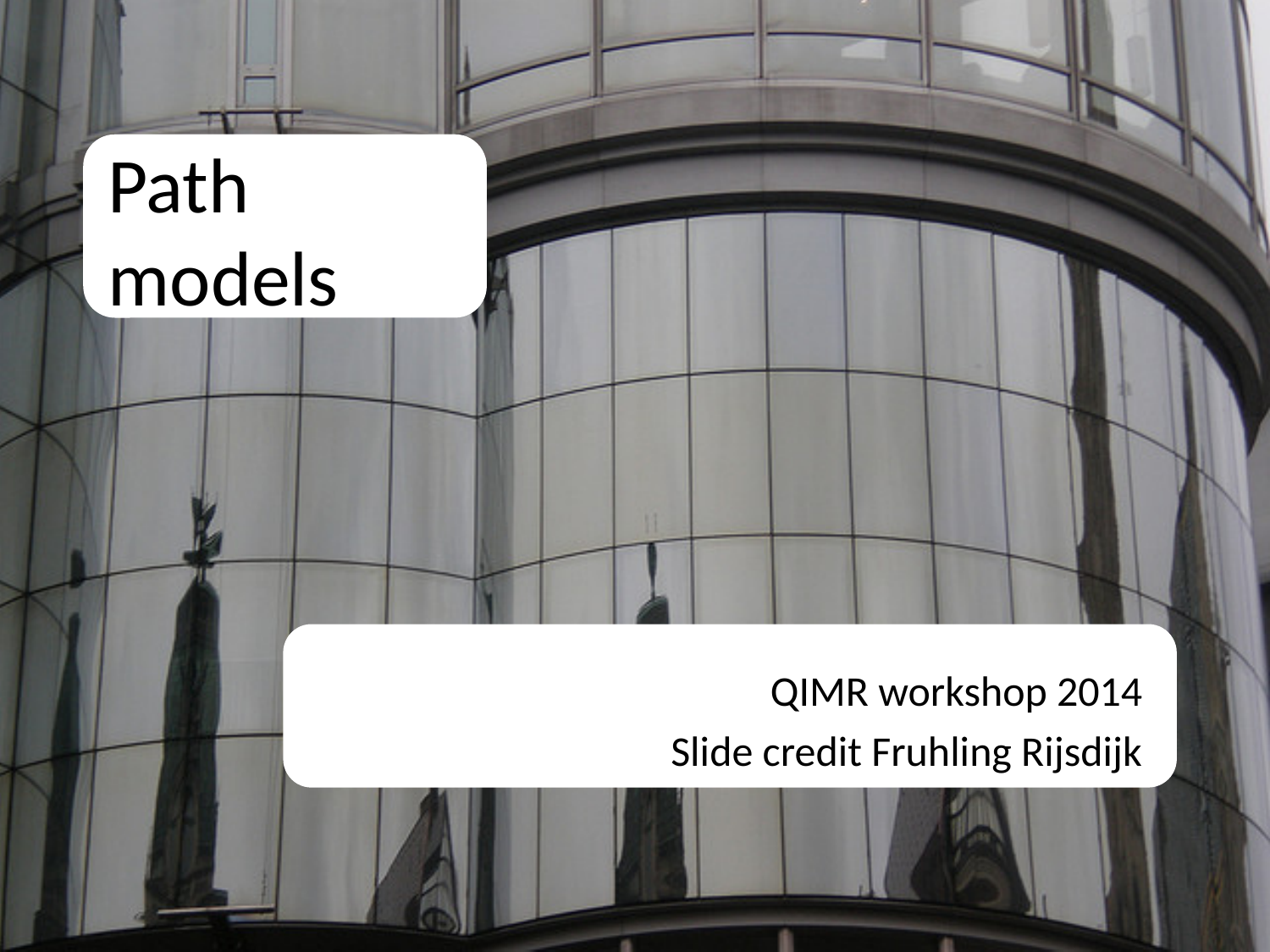

# Path models

QIMR workshop 2014
Slide credit Fruhling Rijsdijk